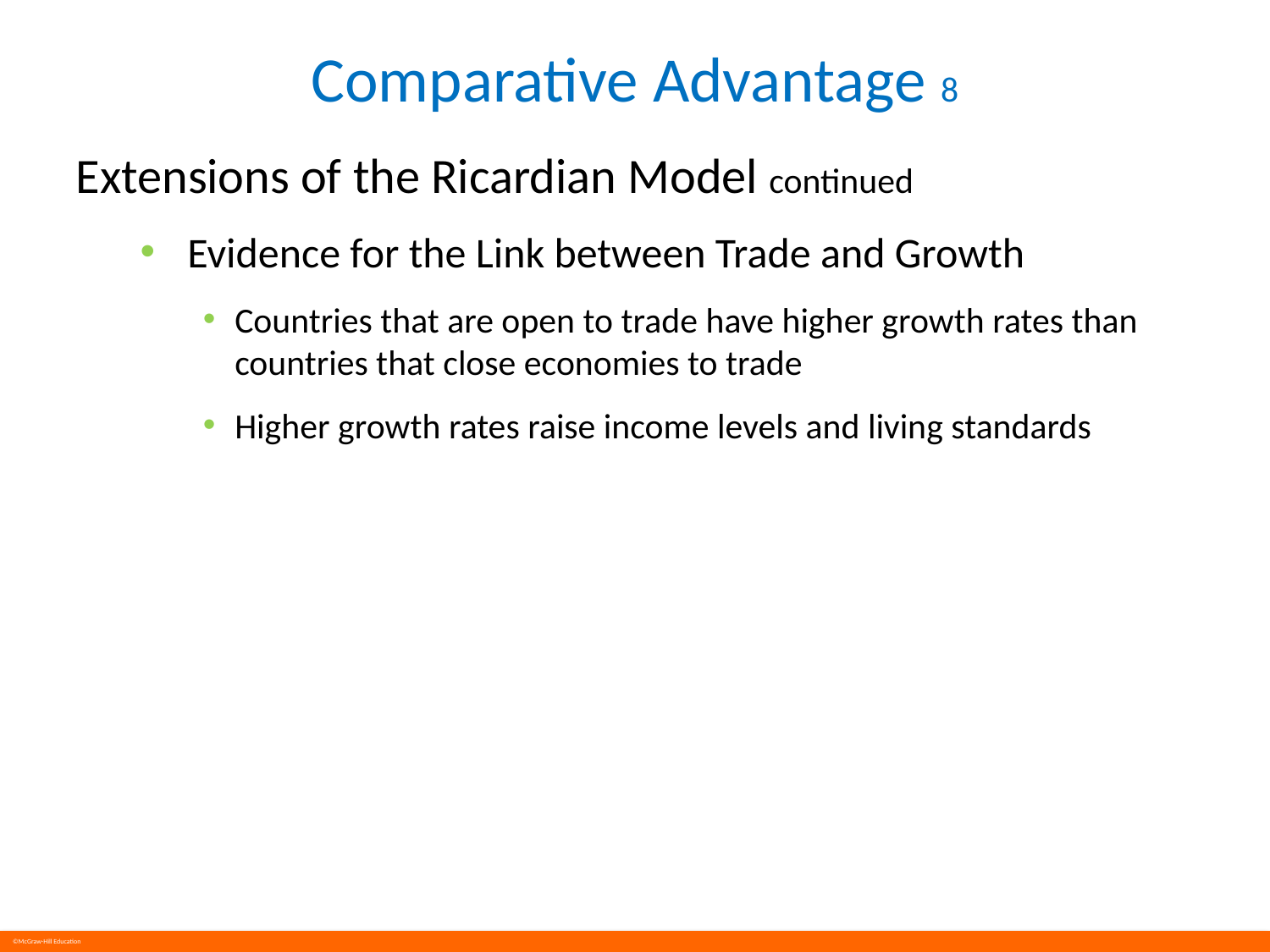

# Comparative Advantage 8
Extensions of the Ricardian Model continued
Evidence for the Link between Trade and Growth
Countries that are open to trade have higher growth rates than countries that close economies to trade
Higher growth rates raise income levels and living standards